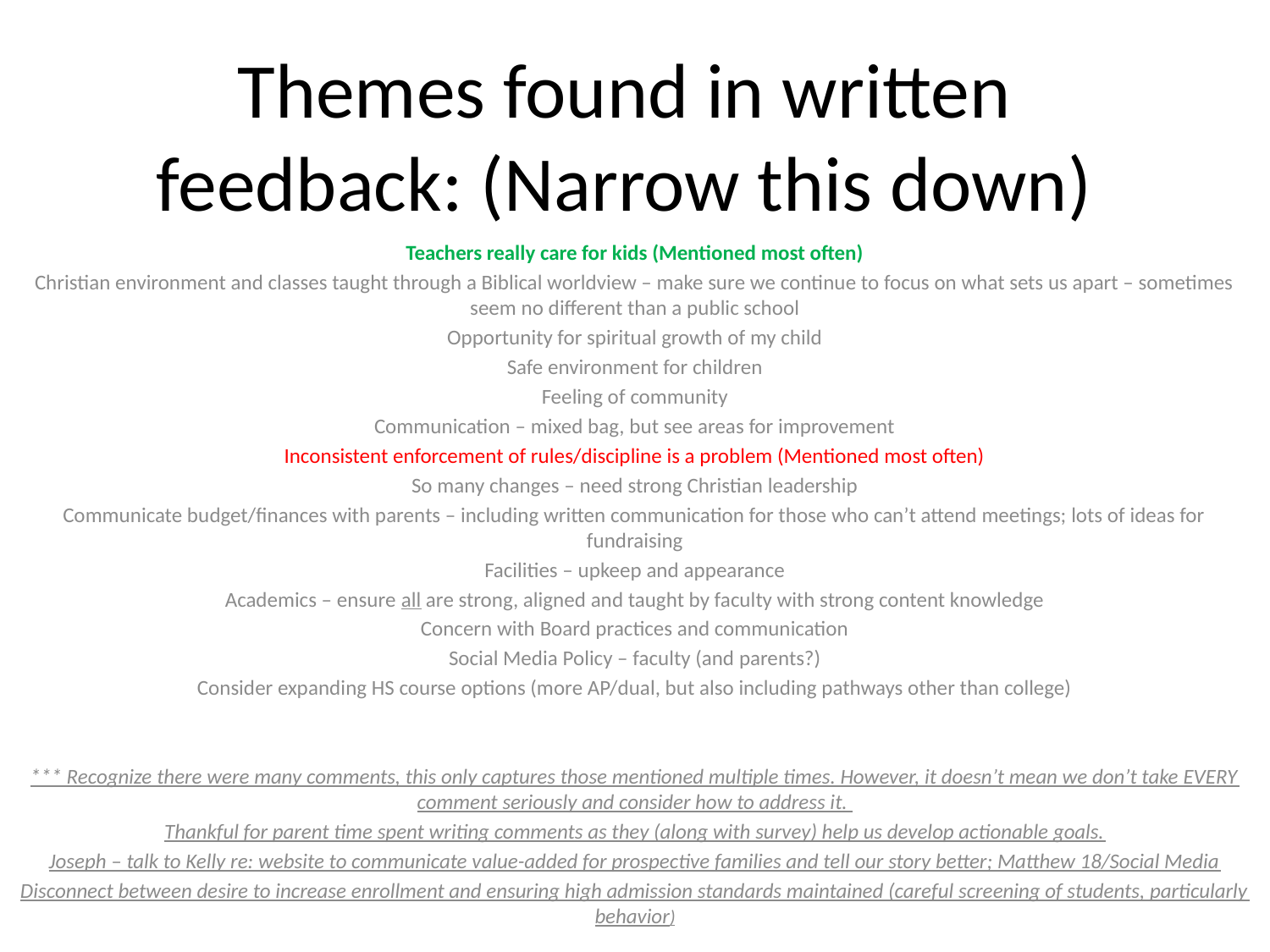

# Themes found in written feedback: (Narrow this down)
Teachers really care for kids (Mentioned most often)
Christian environment and classes taught through a Biblical worldview – make sure we continue to focus on what sets us apart – sometimes seem no different than a public school
Opportunity for spiritual growth of my child
Safe environment for children
Feeling of community
Communication – mixed bag, but see areas for improvement
Inconsistent enforcement of rules/discipline is a problem (Mentioned most often)
So many changes – need strong Christian leadership
Communicate budget/finances with parents – including written communication for those who can’t attend meetings; lots of ideas for fundraising
Facilities – upkeep and appearance
Academics – ensure all are strong, aligned and taught by faculty with strong content knowledge
Concern with Board practices and communication
Social Media Policy – faculty (and parents?)
Consider expanding HS course options (more AP/dual, but also including pathways other than college)

*** Recognize there were many comments, this only captures those mentioned multiple times. However, it doesn’t mean we don’t take EVERY comment seriously and consider how to address it.
Thankful for parent time spent writing comments as they (along with survey) help us develop actionable goals.
Joseph – talk to Kelly re: website to communicate value-added for prospective families and tell our story better; Matthew 18/Social Media
Disconnect between desire to increase enrollment and ensuring high admission standards maintained (careful screening of students, particularly behavior)